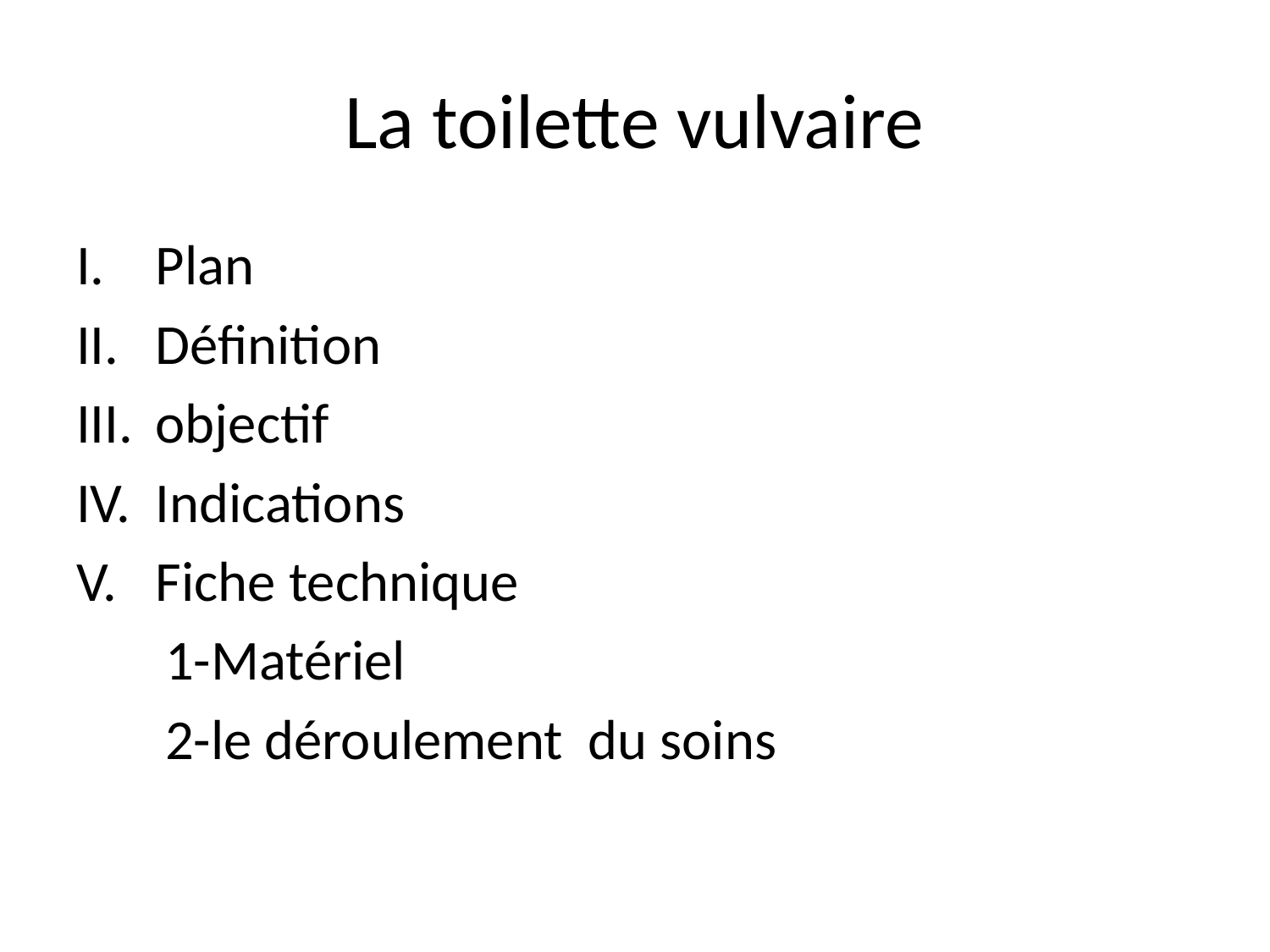

# La toilette vulvaire
Plan
Définition
objectif
Indications
Fiche technique
       1-Matériel
       2-le déroulement  du soins